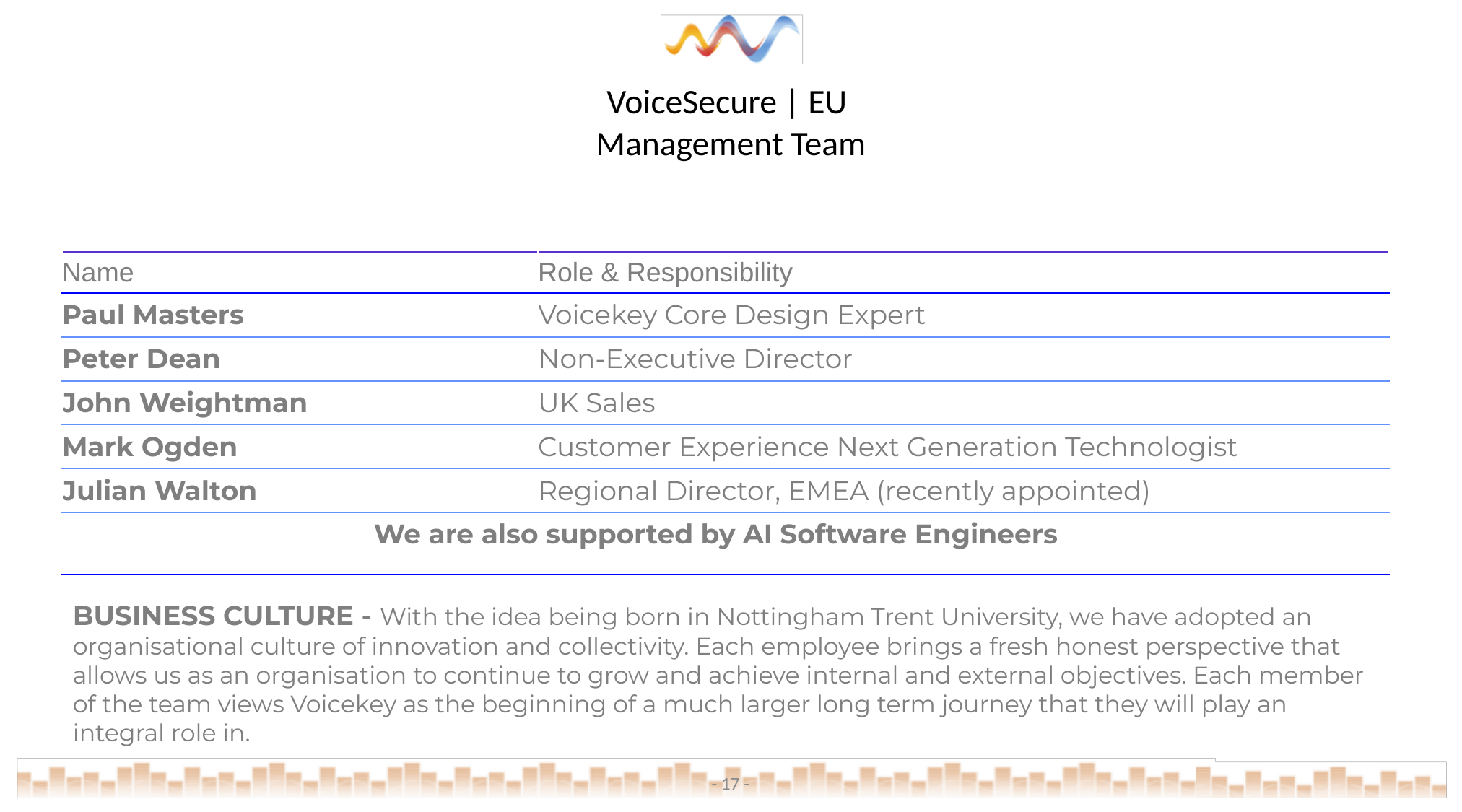

# VoiceSecure | EU Management Team

| Name | Role & Responsibility |
| --- | --- |
| Paul Masters | Voicekey Core Design Expert |
| Peter Dean | Non-Executive Director |
| John Weightman | UK Sales |
| Mark Ogden | Customer Experience Next Generation Technologist |
| Julian Walton | Regional Director, EMEA (recently appointed) |
| We are also supported by AI Software Engineers |  |
BUSINESS CULTURE - With the idea being born in Nottingham Trent University, we have adopted an organisational culture of innovation and collectivity. Each employee brings a fresh honest perspective that allows us as an organisation to continue to grow and achieve internal and external objectives. Each member of the team views Voicekey as the beginning of a much larger long term journey that they will play an integral role in.

- 17 -